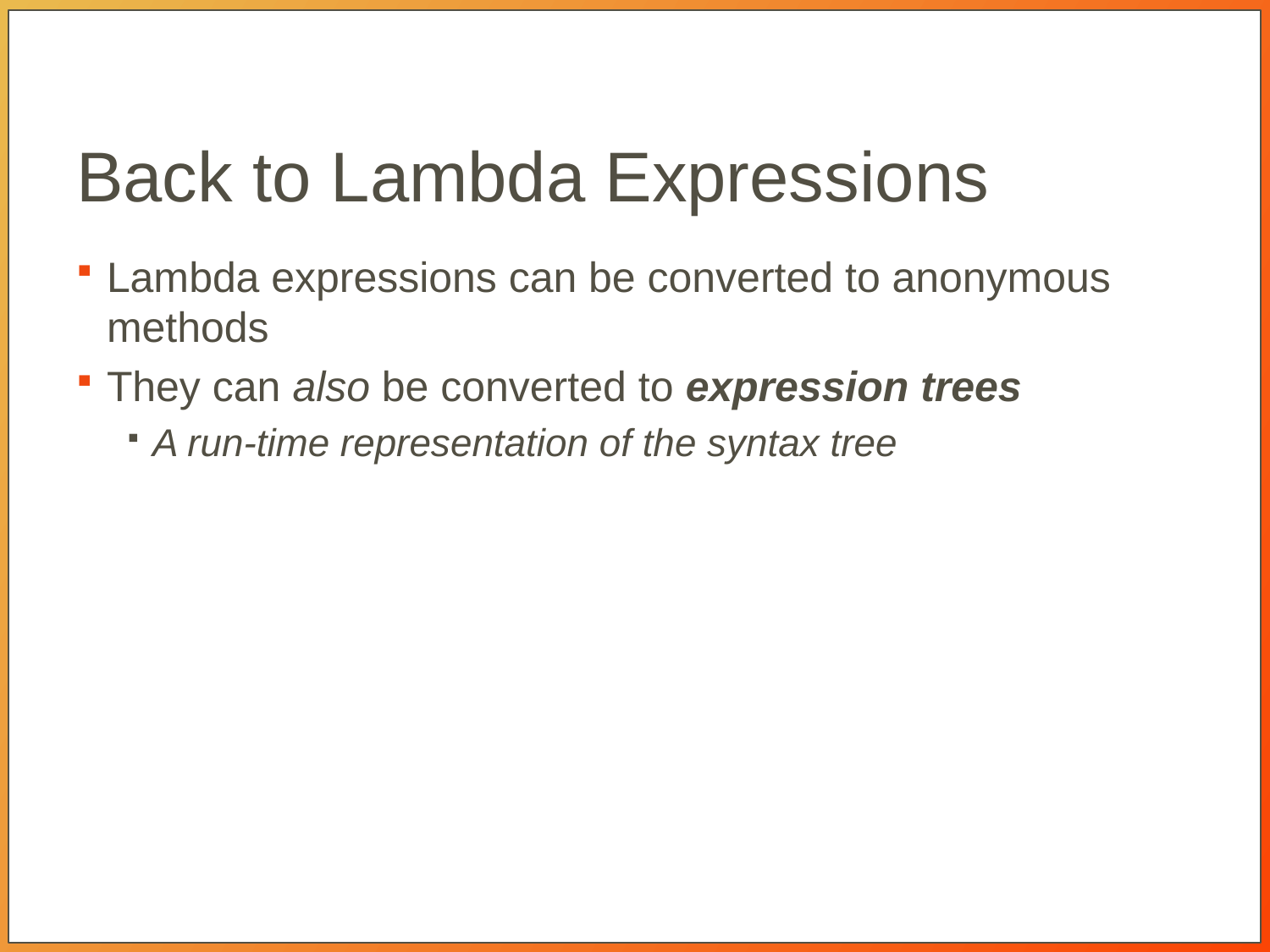

# Back to Lambda Expressions
Lambda expressions can be converted to anonymous methods
They can also be converted to expression trees
A run-time representation of the syntax tree